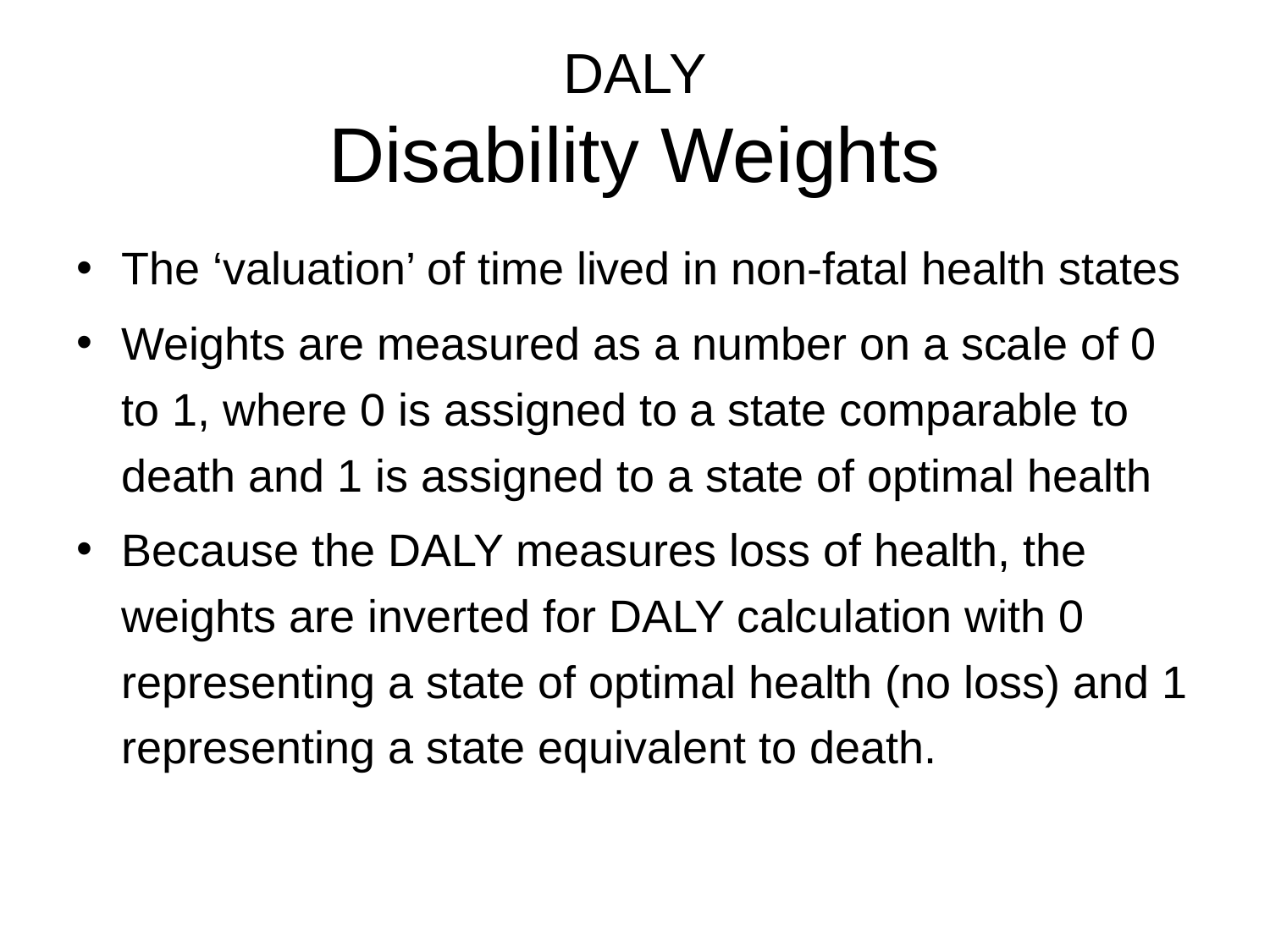

# DALY Disability Weights
The ‘valuation’ of time lived in non-fatal health states
Weights are measured as a number on a scale of 0 to 1, where 0 is assigned to a state comparable to death and 1 is assigned to a state of optimal health
Because the DALY measures loss of health, the weights are inverted for DALY calculation with 0 representing a state of optimal health (no loss) and 1 representing a state equivalent to death.